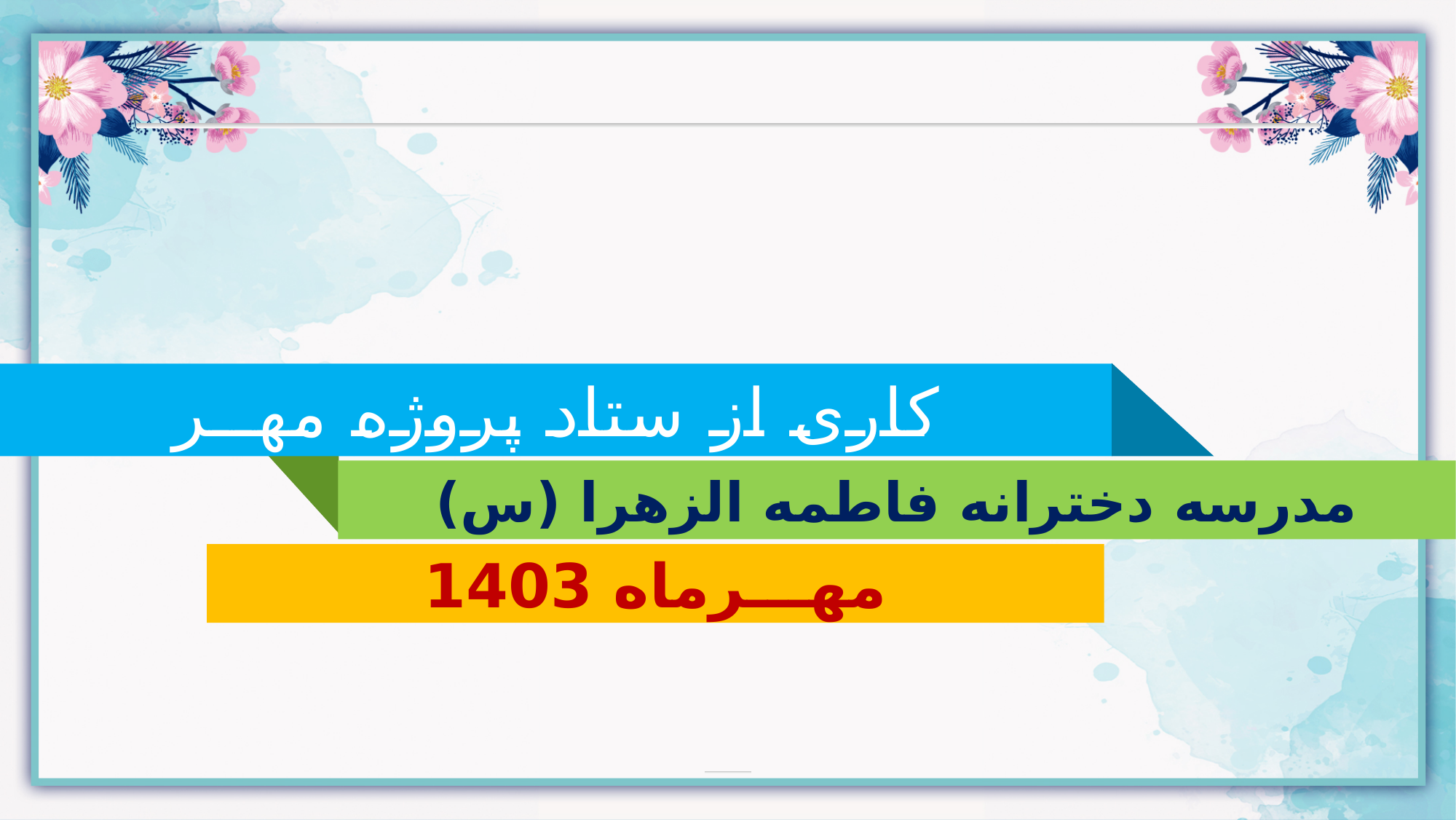

کاری از ستاد پروژه مهــر

مدرسه دخترانه فاطمه الزهرا (س)

مهـــرماه 1403